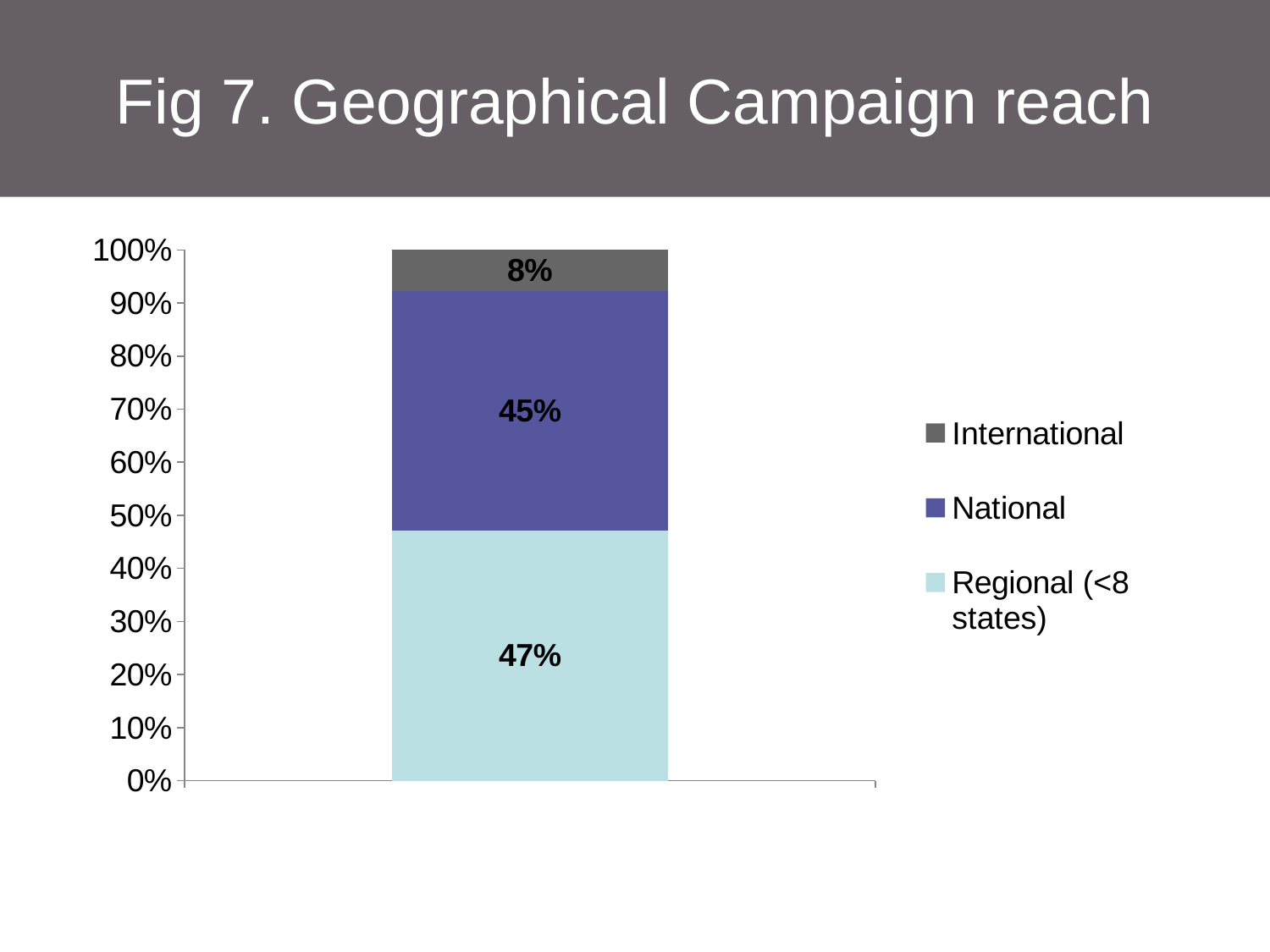

# Fig 7. Geographical Campaign reach

### Chart

| Category | Regional (<8 states) | National | International |
|---|---|---|---|